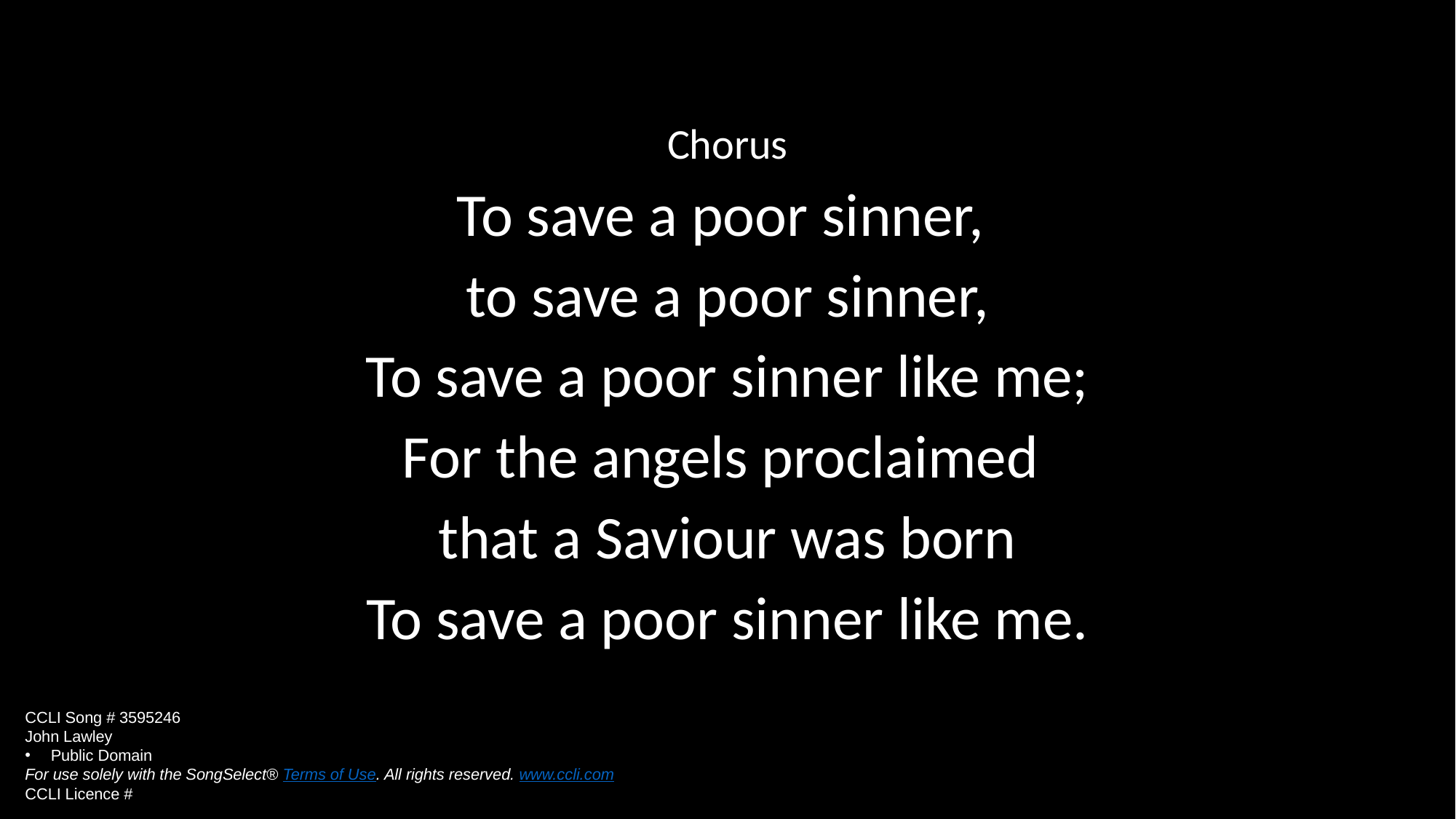

Chorus
To save a poor sinner,
to save a poor sinner,
To save a poor sinner like me;
For the angels proclaimed
that a Saviour was born
To save a poor sinner like me.
CCLI Song # 3595246
John Lawley
Public Domain
For use solely with the SongSelect® Terms of Use. All rights reserved. www.ccli.com
CCLI Licence #